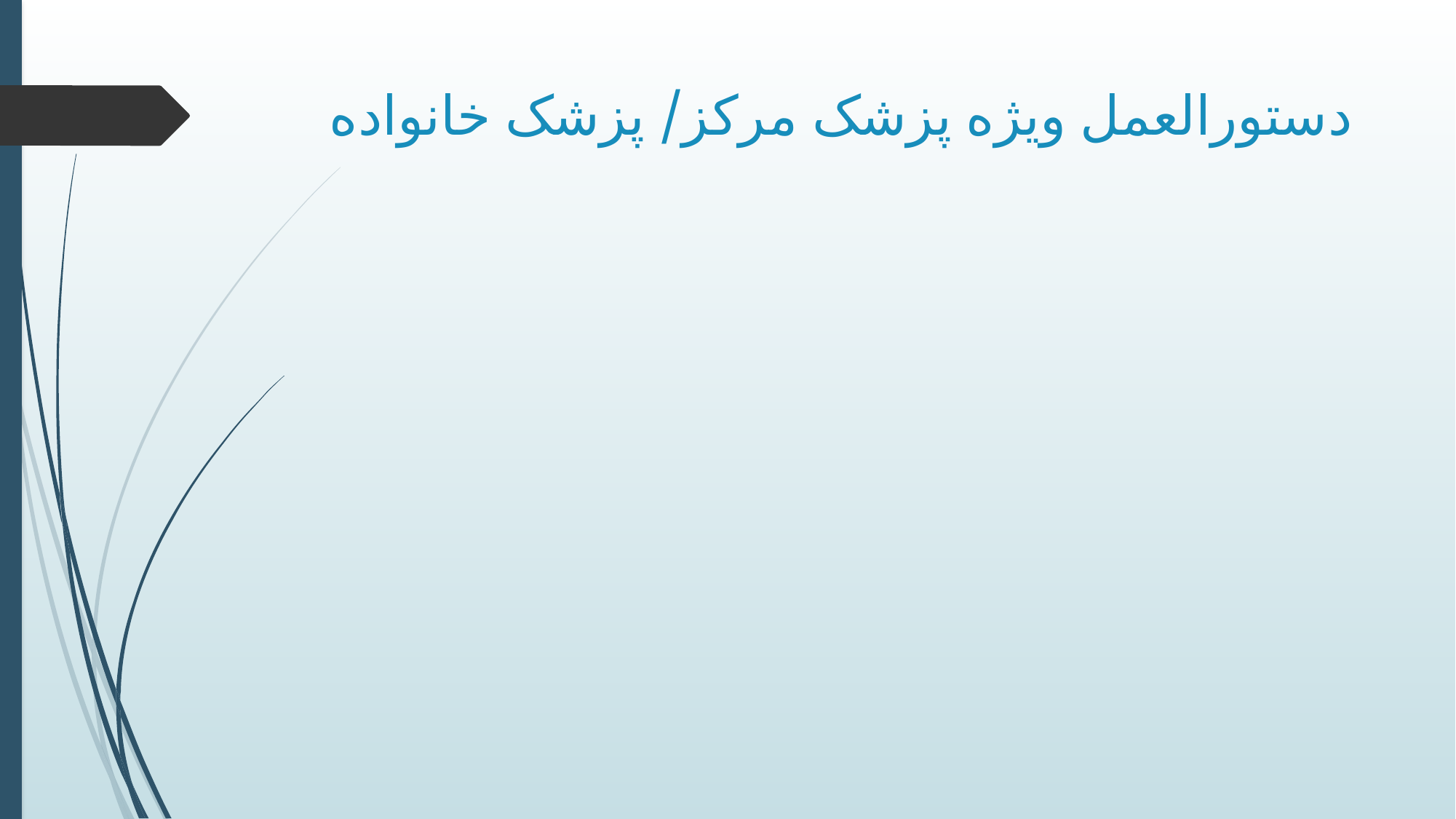

# دستورالعمل ویژه پزشک مرکز/ پزشک خانواده